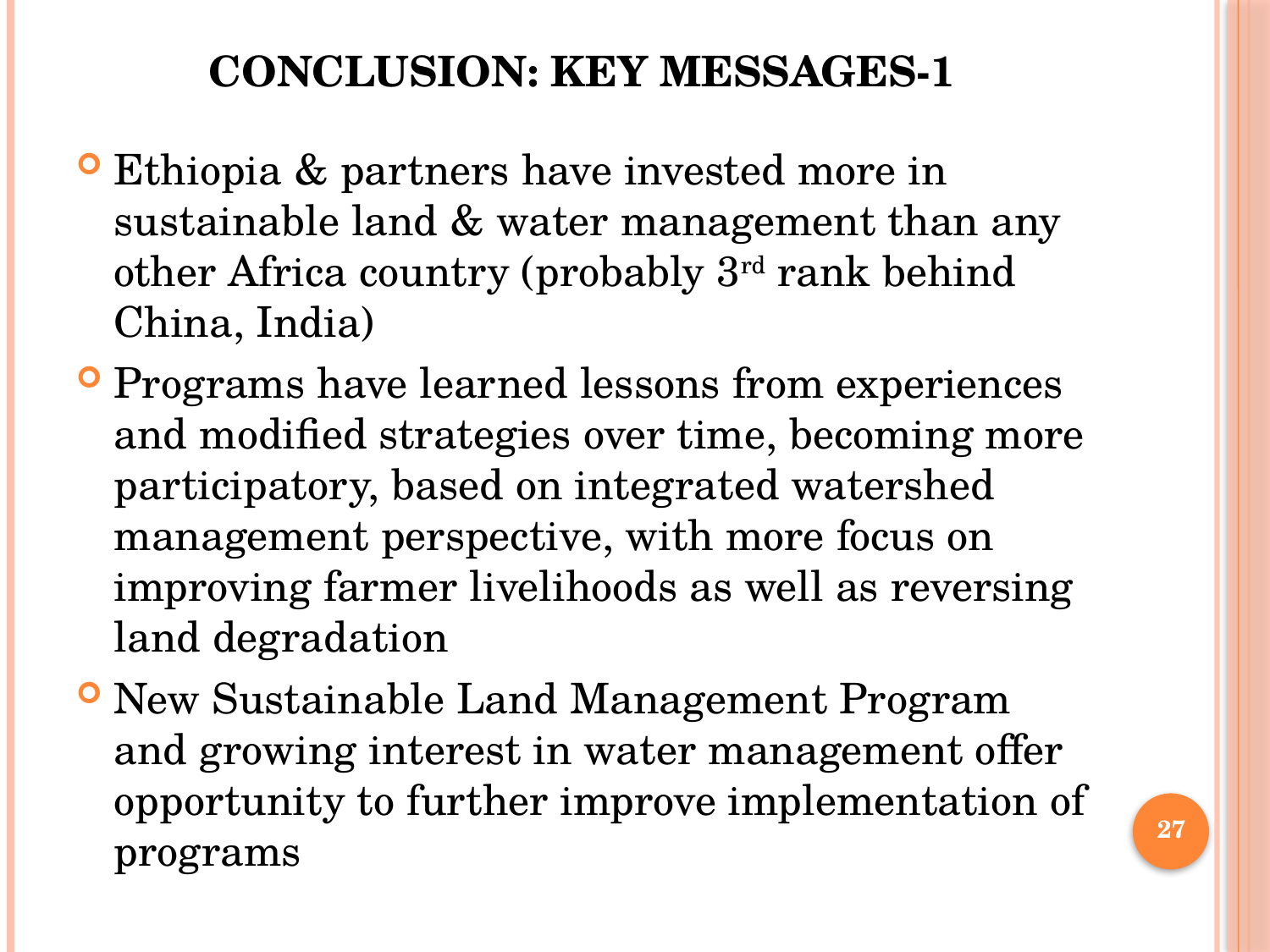

# Conclusion: key messages-1
Ethiopia & partners have invested more in sustainable land & water management than any other Africa country (probably 3rd rank behind China, India)
Programs have learned lessons from experiences and modified strategies over time, becoming more participatory, based on integrated watershed management perspective, with more focus on improving farmer livelihoods as well as reversing land degradation
New Sustainable Land Management Program and growing interest in water management offer opportunity to further improve implementation of programs
27